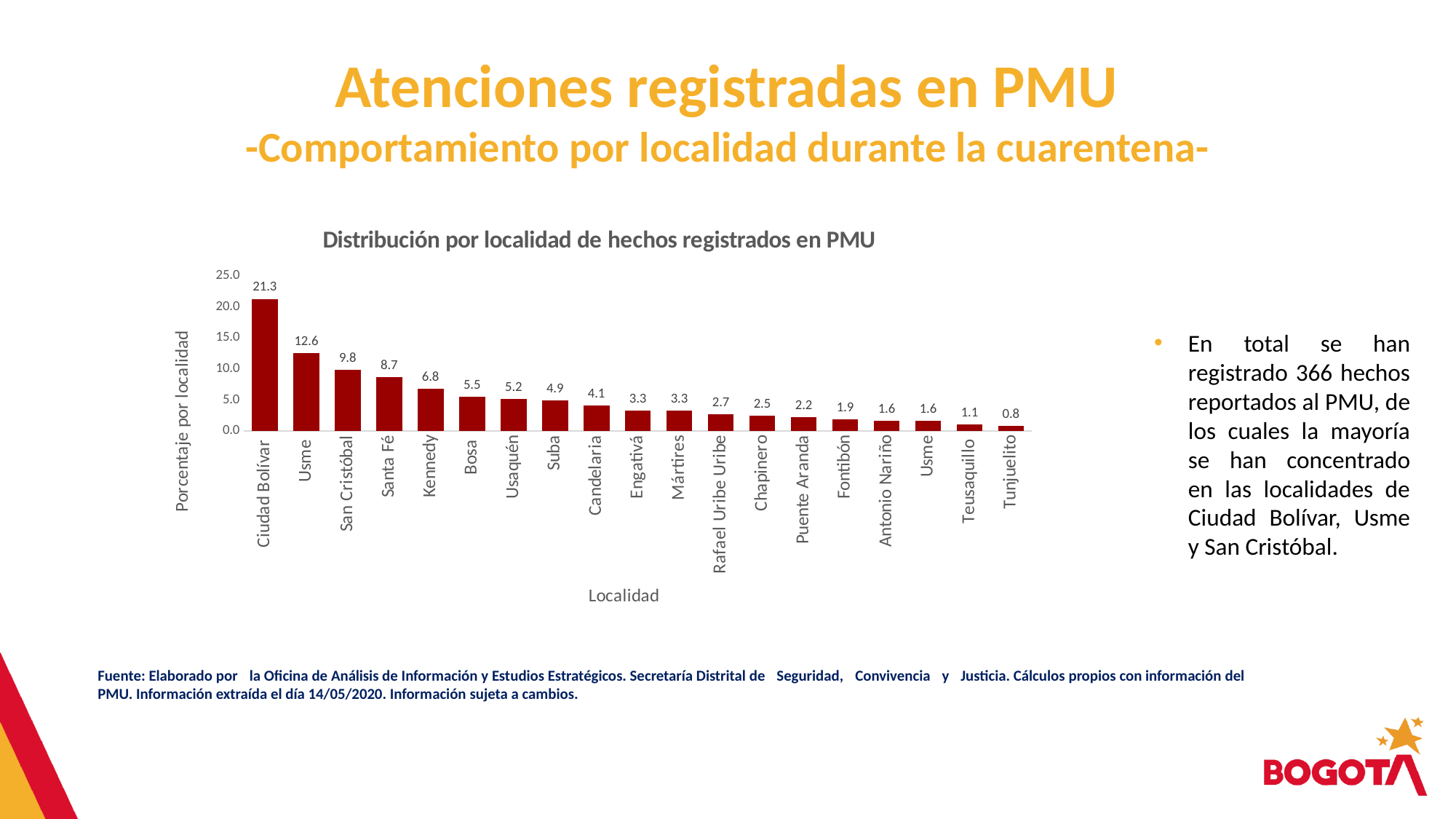

Atenciones registradas en PMU
-Comportamiento por localidad durante la cuarentena-

### Chart: Distribución por localidad de hechos registrados en PMU

| Category |  |
|---|---|
| Ciudad Bolívar  | 21.311475409836063 |
| Usme  | 12.568306010928962 |
| San Cristóbal | 9.836065573770492 |
| Santa Fé | 8.743169398907105 |
| Kennedy | 6.830601092896176 |
| Bosa  | 5.46448087431694 |
| Usaquén | 5.191256830601093 |
| Suba | 4.918032786885246 |
| Candelaria | 4.098360655737705 |
| Engativá | 3.278688524590164 |
| Mártires | 3.278688524590164 |
| Rafael Uribe Uribe | 2.73224043715847 |
| Chapinero | 2.459016393442623 |
| Puente Aranda | 2.185792349726776 |
| Fontibón | 1.912568306010929 |
| Antonio Nariño | 1.639344262295082 |
| Usme | 1.639344262295082 |
| Teusaquillo  | 1.092896174863388 |
| Tunjuelito | 0.819672131147541 |
En total se han registrado 366 hechos reportados al PMU, de los cuales la mayoría se han concentrado en las localidades de Ciudad Bolívar, Usme y San Cristóbal.
Fuente: Elaborado por la Oficina de Análisis de Información y Estudios Estratégicos. Secretaría Distrital de Seguridad, Convivencia y Justicia. Cálculos propios con información del PMU. Información extraída el día 14/05/2020. Información sujeta a cambios.